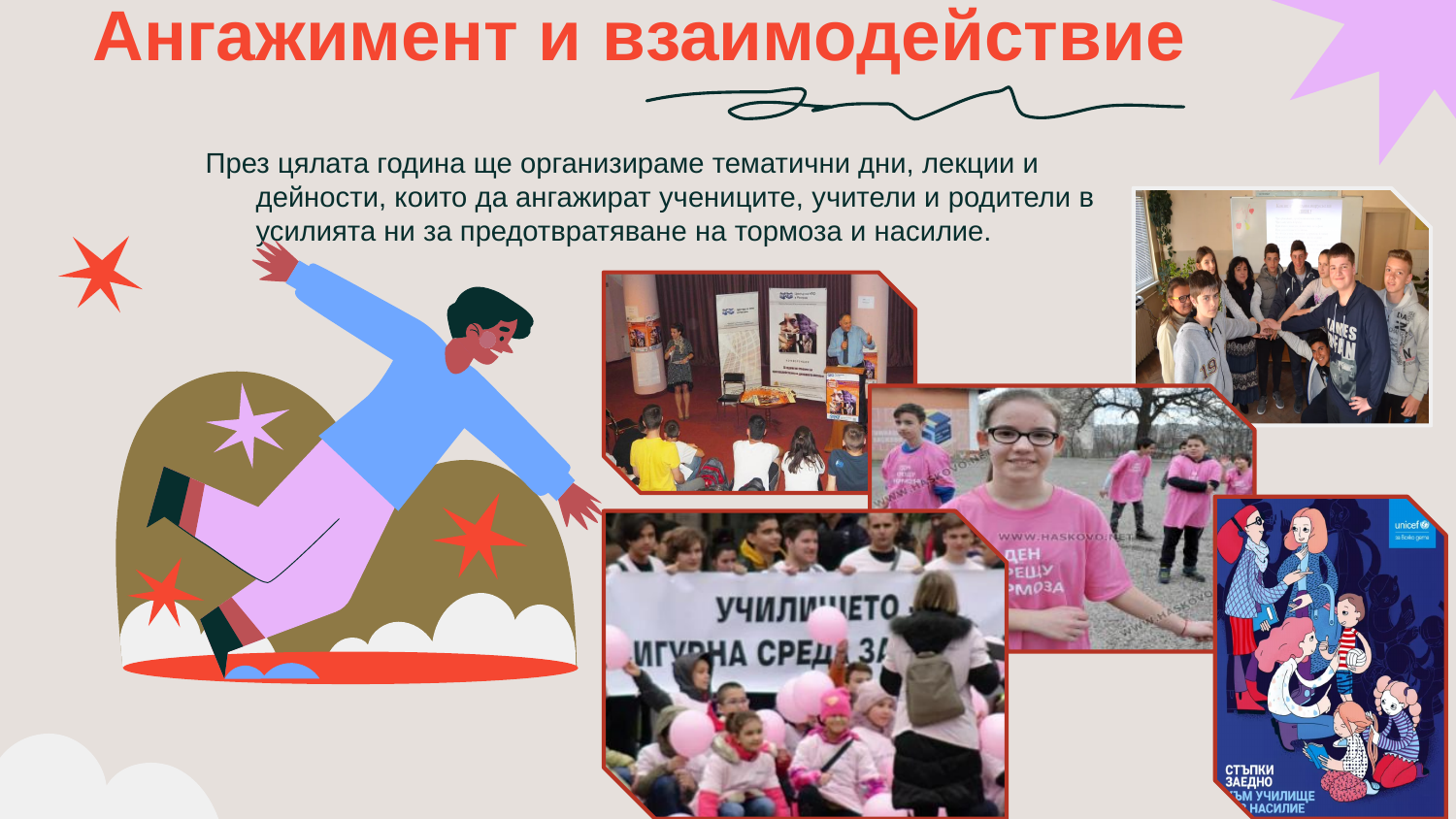

# Ангажимент и взаимодействие

През цялата година ще организираме тематични дни, лекции и дейности, които да ангажират учениците, учители и родители в усилията ни за предотвратяване на тормоза и насилие.